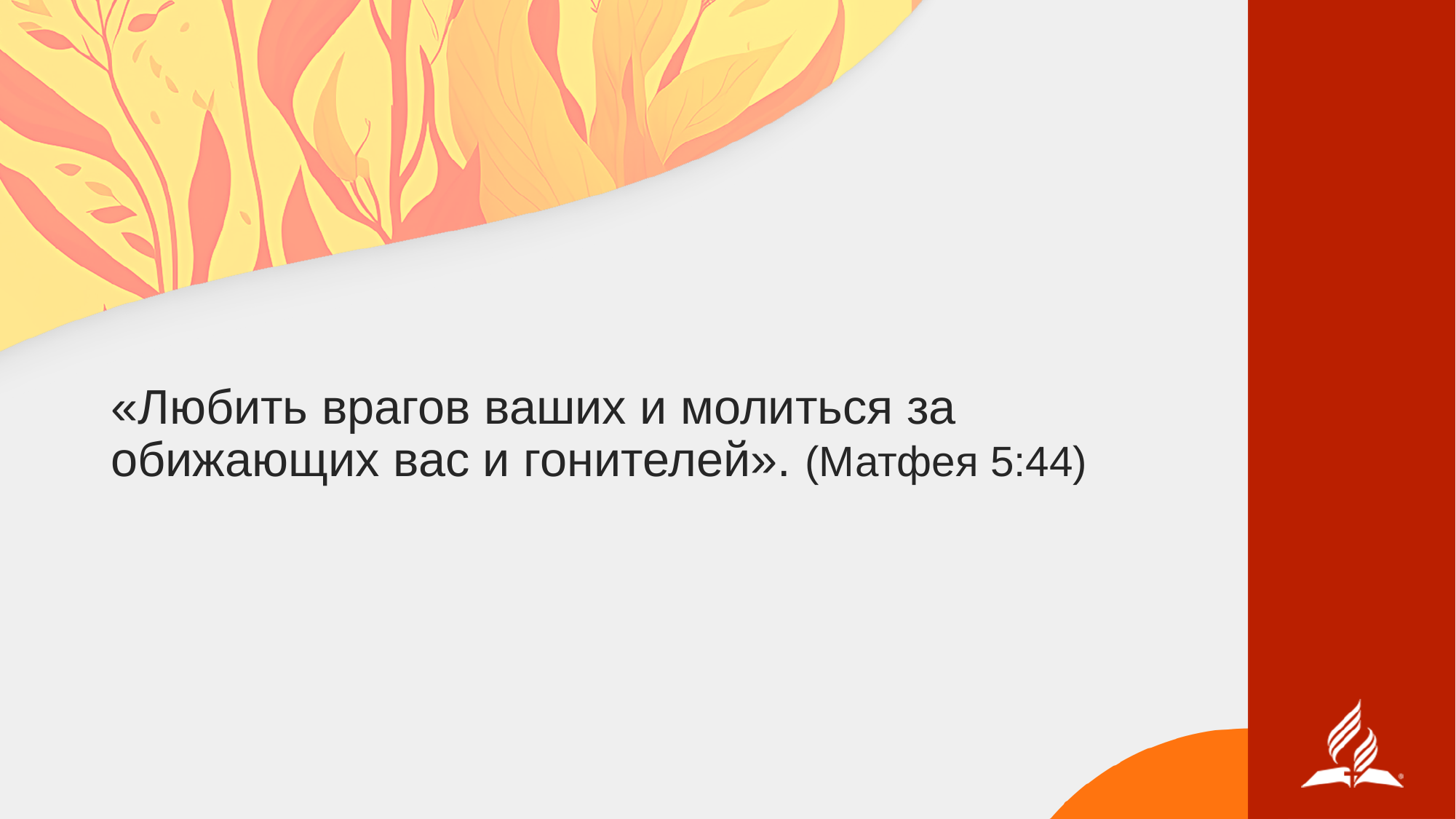

«Любить врагов ваших и молиться за обижающих вас и гонителей». (Матфея 5:44)